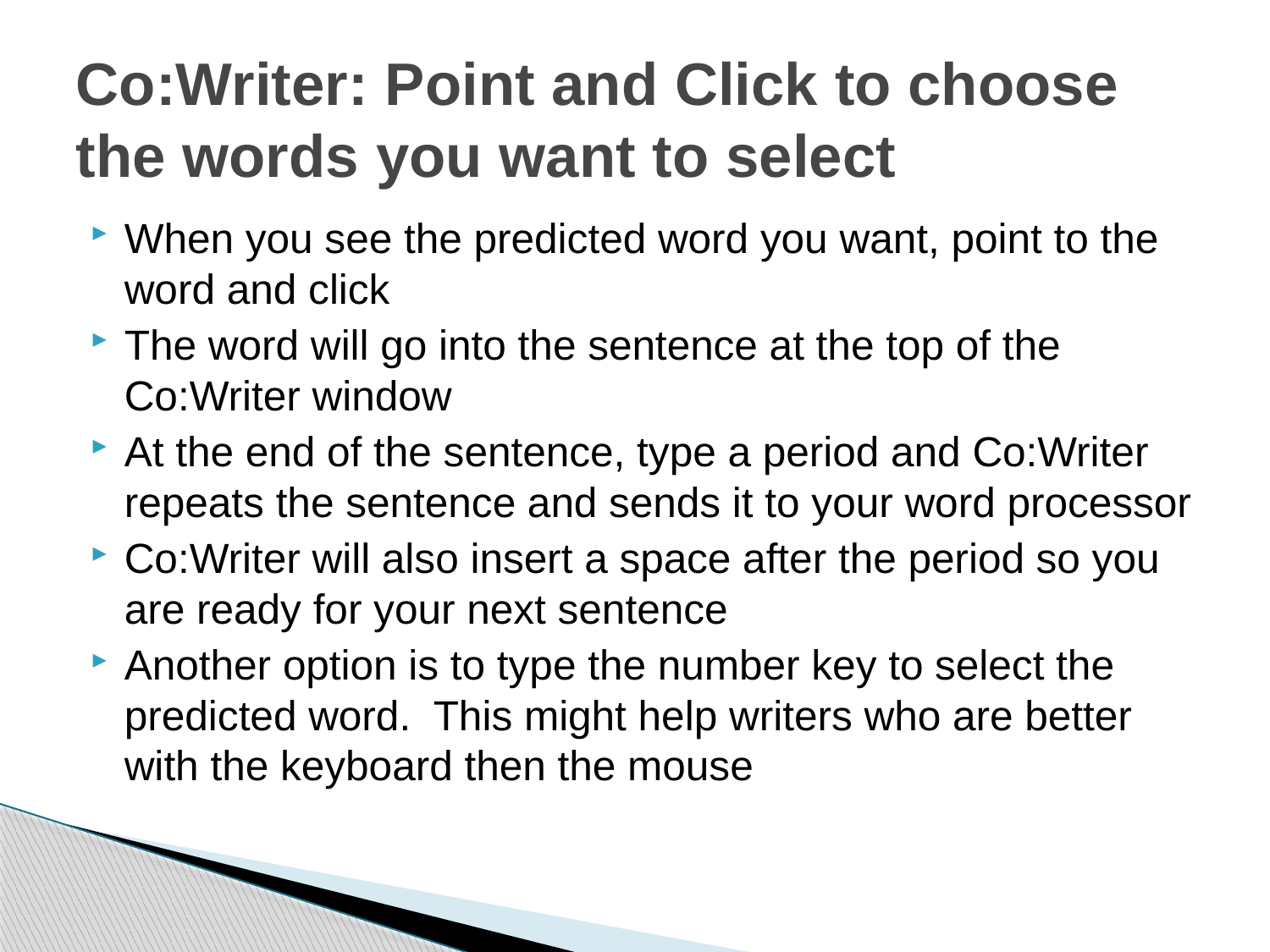

# Co:Writer: Point and Click to choose the words you want to select
When you see the predicted word you want, point to the word and click
The word will go into the sentence at the top of the Co:Writer window
At the end of the sentence, type a period and Co:Writer repeats the sentence and sends it to your word processor
Co:Writer will also insert a space after the period so you are ready for your next sentence
Another option is to type the number key to select the predicted word.  This might help writers who are better with the keyboard then the mouse